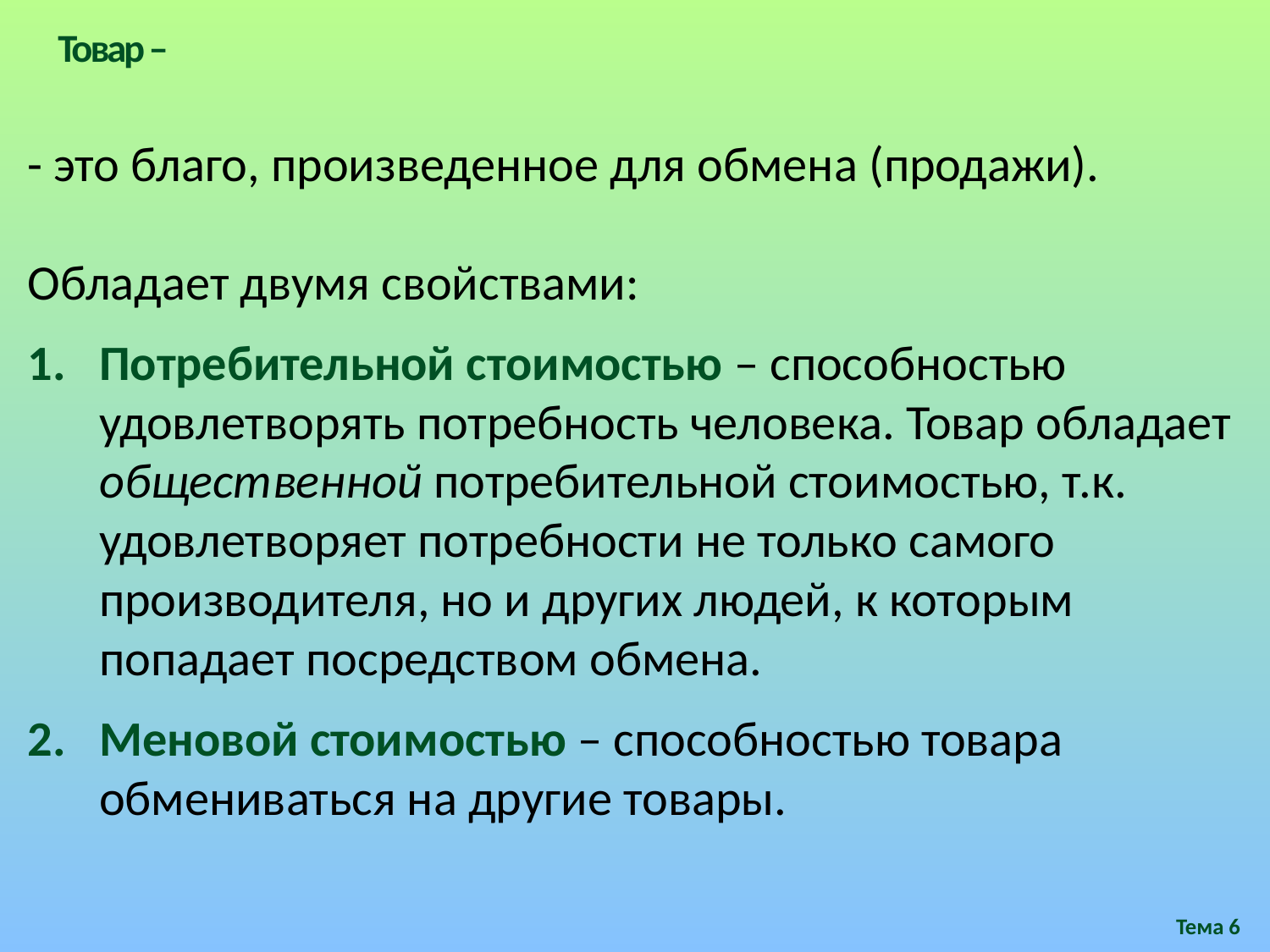

# Товар –
- это благо, произведенное для обмена (продажи).

Обладает двумя свойствами:

Потребительной стоимостью – способностью удовлетворять потребность человека. Товар обладает общественной потребительной стоимостью, т.к. удовлетворяет потребности не только самого производителя, но и других людей, к которым попадает посредством обмена.

Меновой стоимостью – способностью товара обмениваться на другие товары.
Тема 6